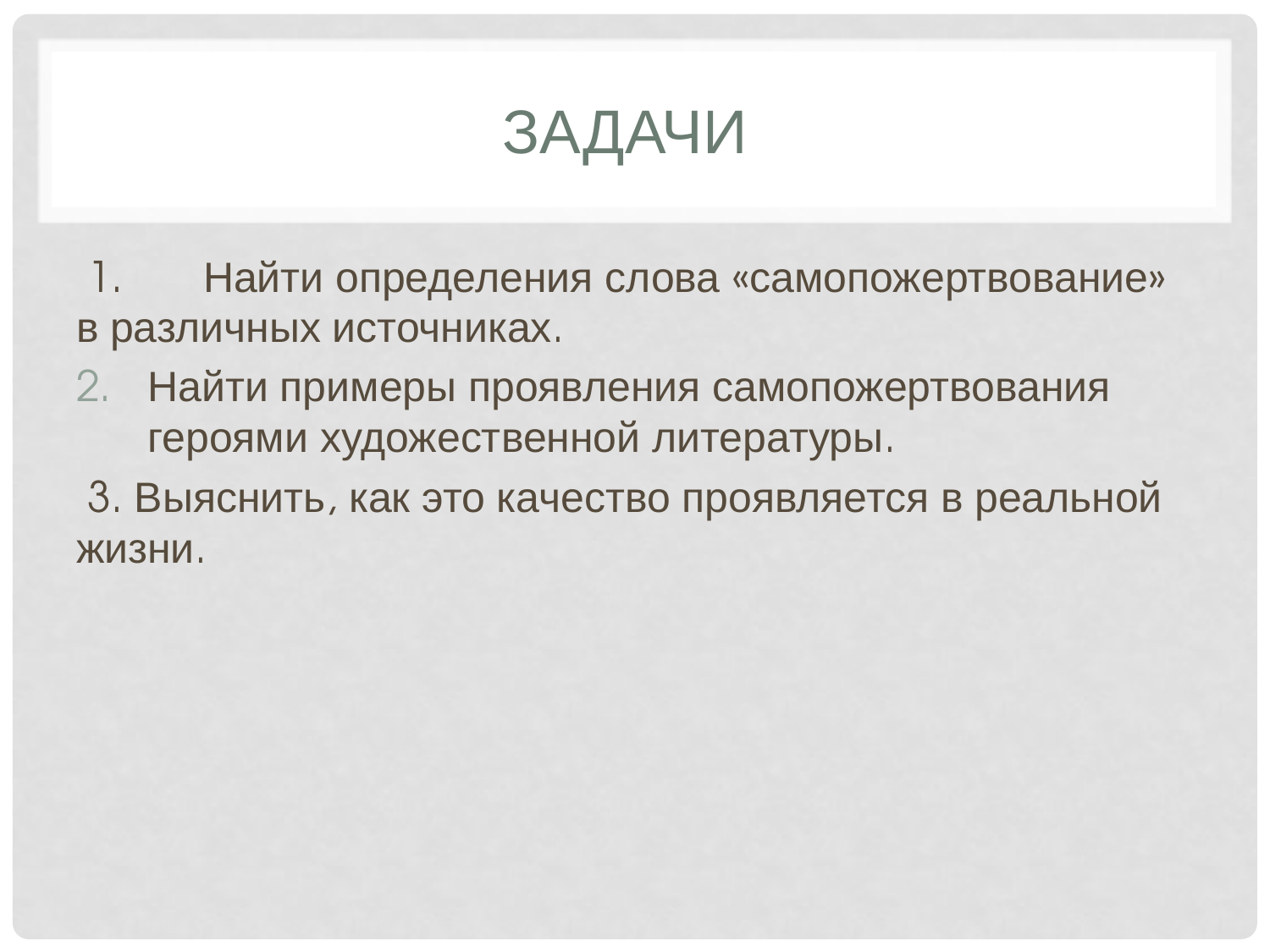

# Задачи
 1.	Найти определения слова «самопожертвование» в различных источниках.
Найти примеры проявления самопожертвования  героями художественной литературы.
 3. Выяснить, как это качество проявляется в реальной жизни.